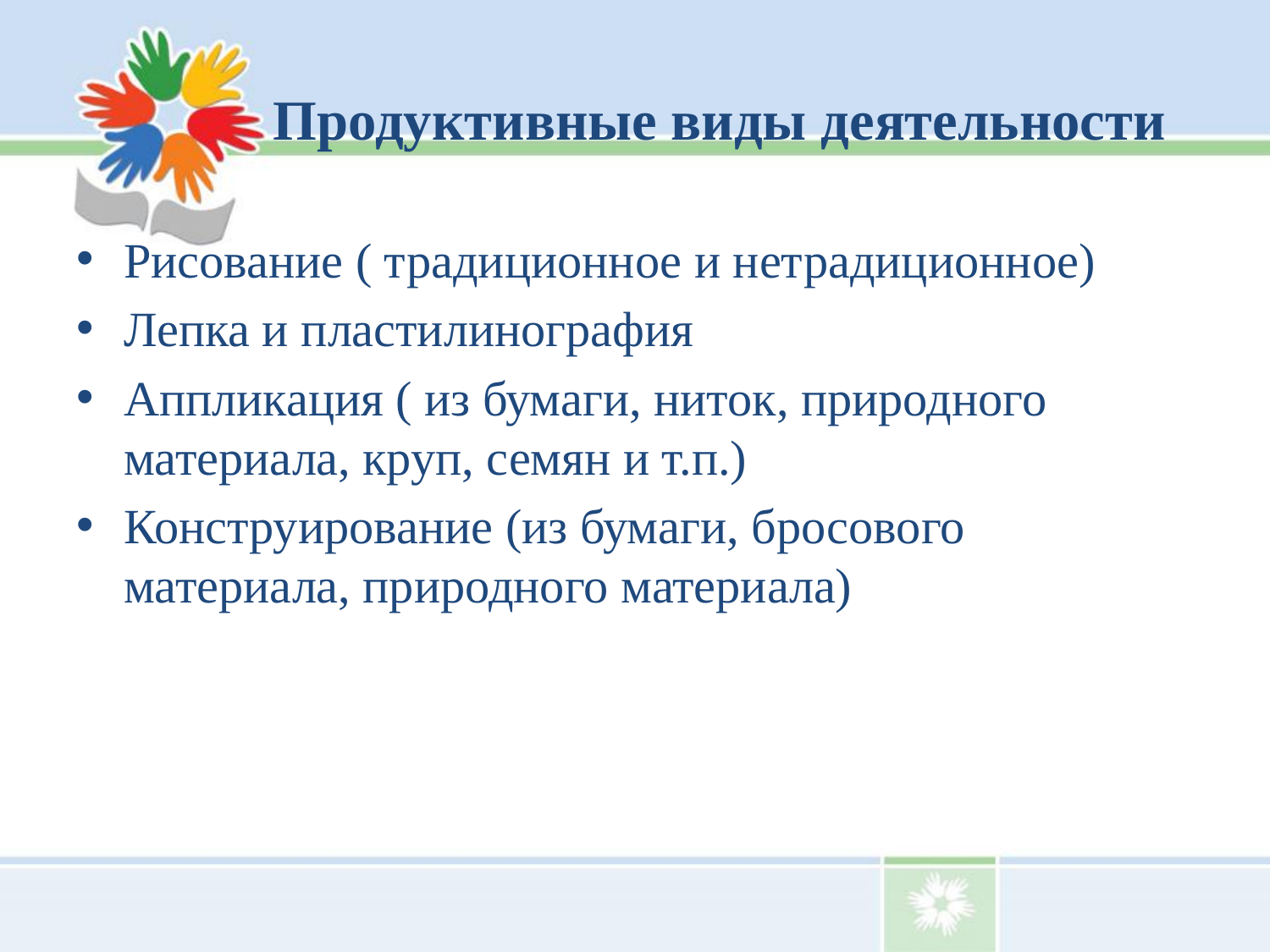

# Продуктивные виды деятельности
Рисование ( традиционное и нетрадиционное)
Лепка и пластилинография
Аппликация ( из бумаги, ниток, природного материала, круп, семян и т.п.)
Конструирование (из бумаги, бросового материала, природного материала)